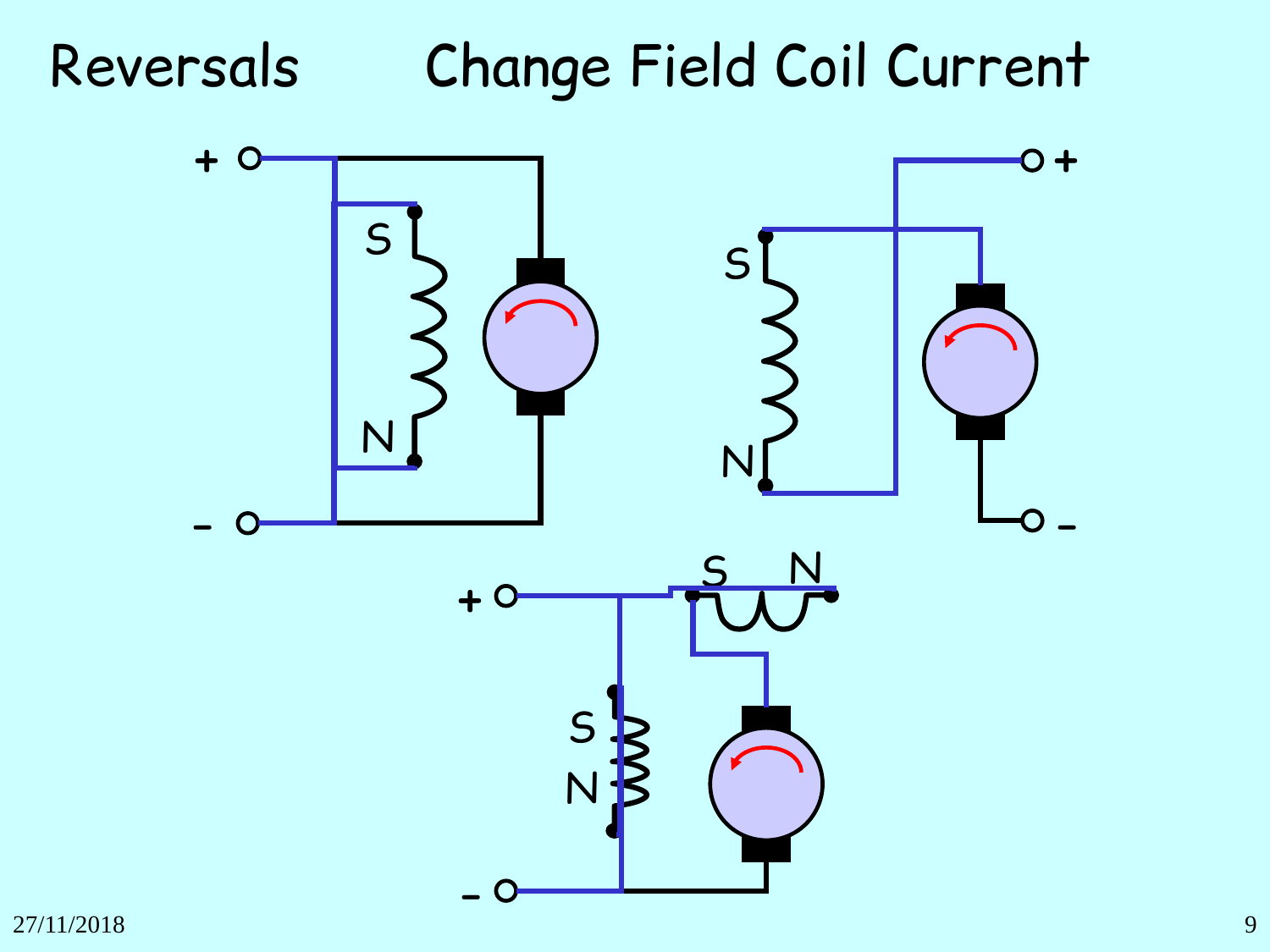

Reversals
Change Field Coil Current
+
+

S

S

N
N
-
-

N
S
+

S

N

-

27/11/2018
9